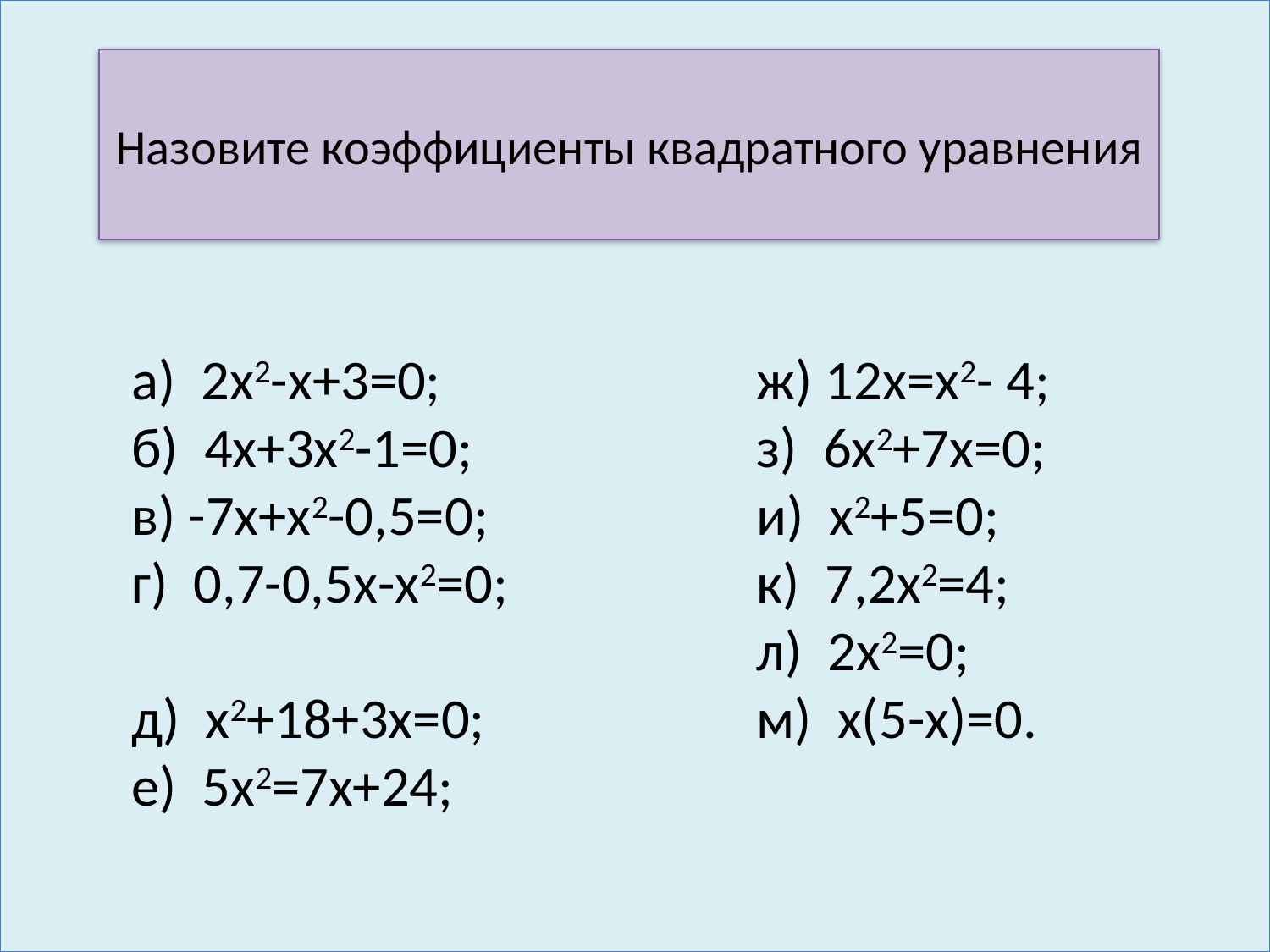

Назовите коэффициенты квадратного уравнения
а)  2х2-х+3=0;
б)  4х+3х2-1=0;
в) -7х+х2-0,5=0;
г)  0,7-0,5х-х2=0;
д)  х2+18+3х=0;
е)  5х2=7х+24;
ж) 12х=х2- 4;
з)  6х2+7х=0;
и)  х2+5=0;
к)  7,2х2=4;
л)  2х2=0;
м)  х(5-х)=0.